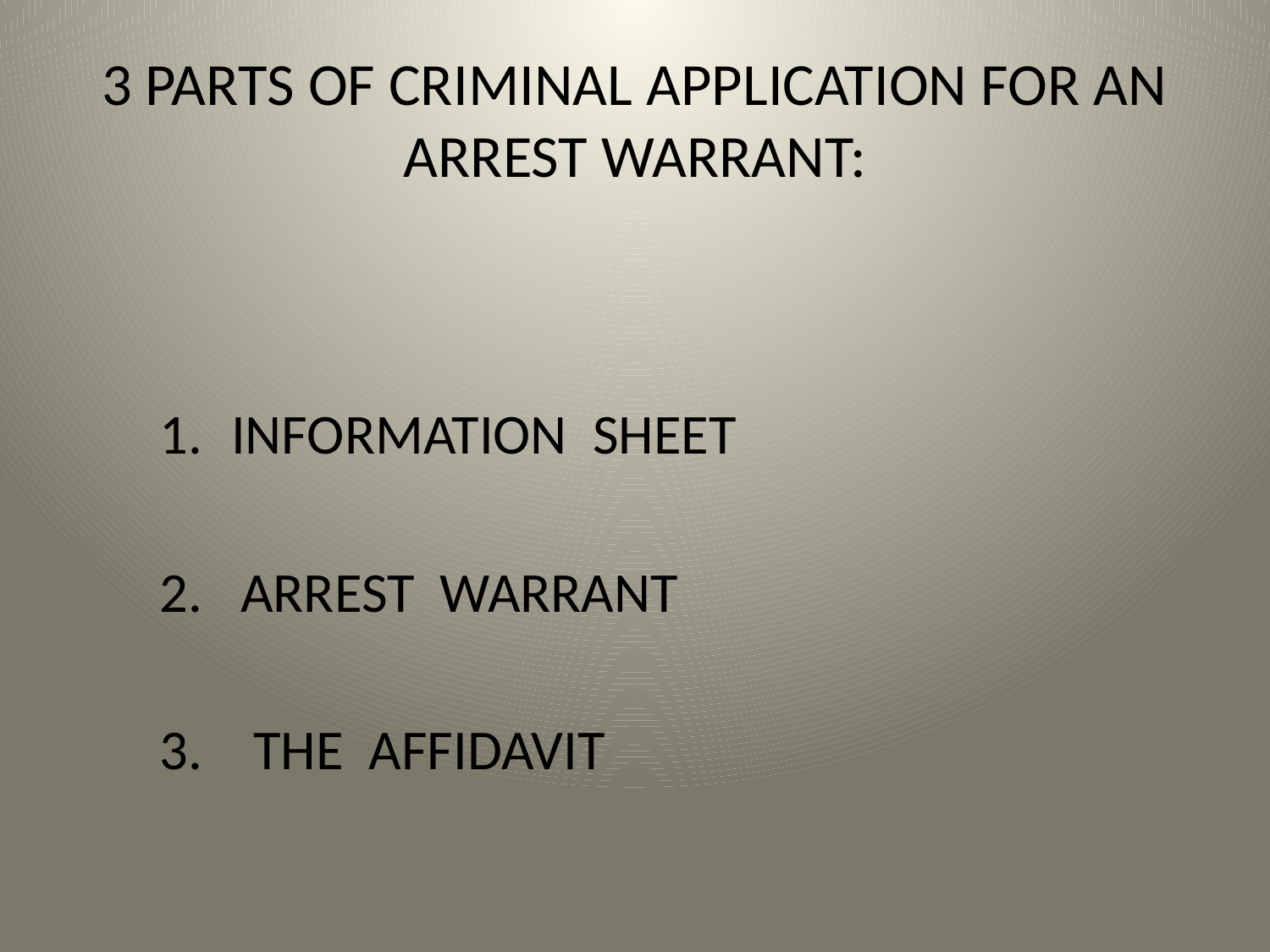

# 3 PARTS OF CRIMINAL APPLICATION FOR AN ARREST WARRANT:
INFORMATION  SHEET

2.   ARREST  WARRANT

3.    THE  AFFIDAVIT